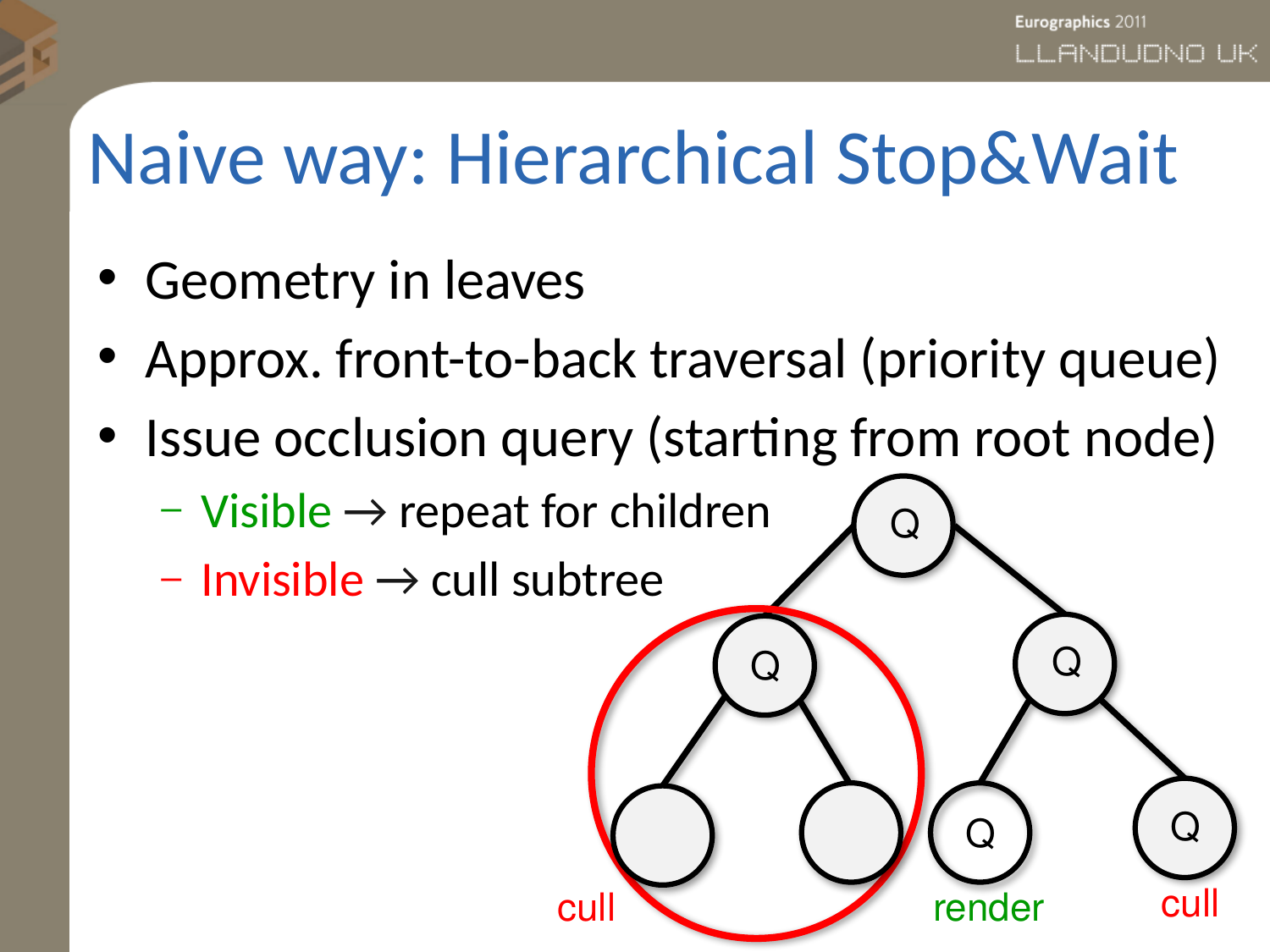

# Naive way: Hierarchical Stop&Wait
Geometry in leaves
Approx. front-to-back traversal (priority queue)
Issue occlusion query (starting from root node)
Visible → repeat for children
Invisible → cull subtree

Q

Q
Q

Q
Q
cull
render
cull